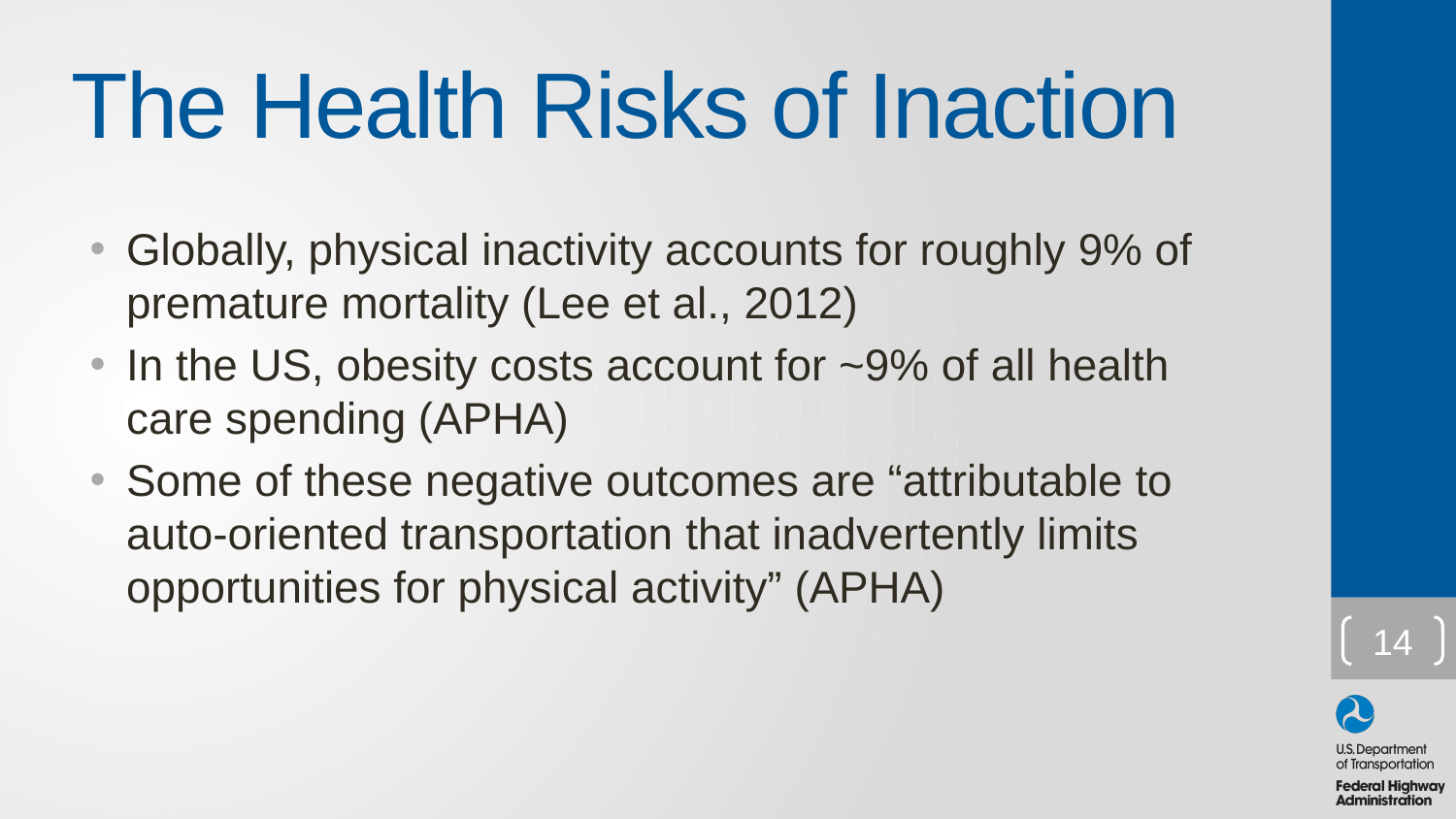

# The Health Risks of Inaction
Globally, physical inactivity accounts for roughly 9% of premature mortality (Lee et al., 2012)
In the US, obesity costs account for ~9% of all health care spending (APHA)
Some of these negative outcomes are “attributable to auto-oriented transportation that inadvertently limits opportunities for physical activity” (APHA)
14